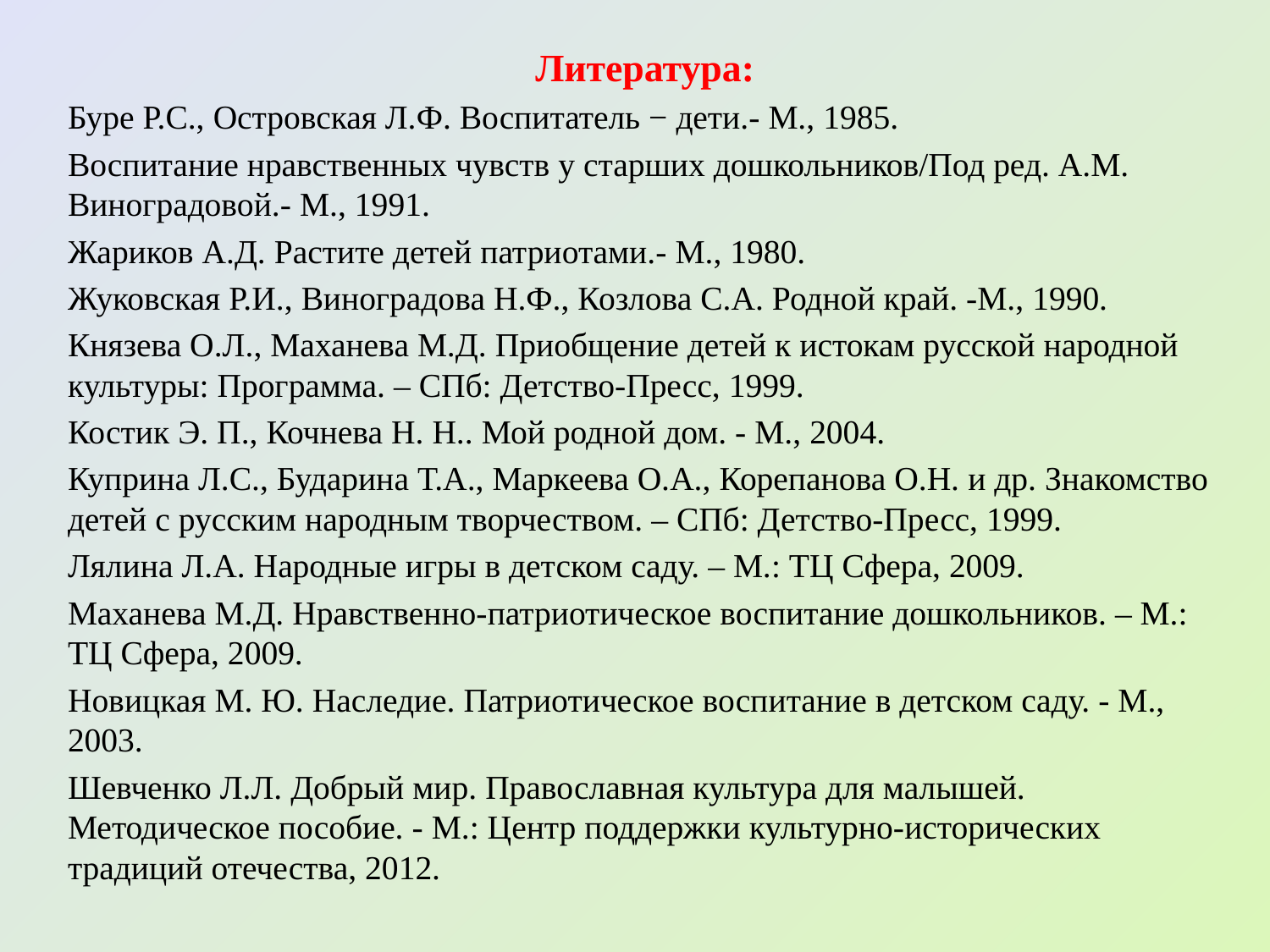

Литература:
Буре Р.С., Островская Л.Ф. Воспитатель − дети.- М., 1985.
Воспитание нравственных чувств у старших дошкольников/Под ред. А.М. Виноградовой.- М., 1991.
Жариков А.Д. Растите детей патриотами.- М., 1980.
Жуковская Р.И., Виноградова Н.Ф., Козлова С.А. Родной край. -М., 1990.
Князева О.Л., Маханева М.Д. Приобщение детей к истокам русской народной культуры: Программа. – СПб: Детство-Пресс, 1999.
Костик Э. П., Кочнева Н. Н.. Мой родной дом. - М., 2004.
Куприна Л.С., Бударина Т.А., Маркеева О.А., Корепанова О.Н. и др. Знакомство детей с русским народным творчеством. – СПб: Детство-Пресс, 1999.
Лялина Л.А. Народные игры в детском саду. – М.: ТЦ Сфера, 2009.
Маханева М.Д. Нравственно-патриотическое воспитание дошкольников. – М.: ТЦ Сфера, 2009.
Новицкая М. Ю. Наследие. Патриотическое воспитание в детском саду. - М., 2003.
Шевченко Л.Л. Добрый мир. Православная культура для малышей. Методическое пособие. - М.: Центр поддержки культурно-исторических традиций отечества, 2012.

#